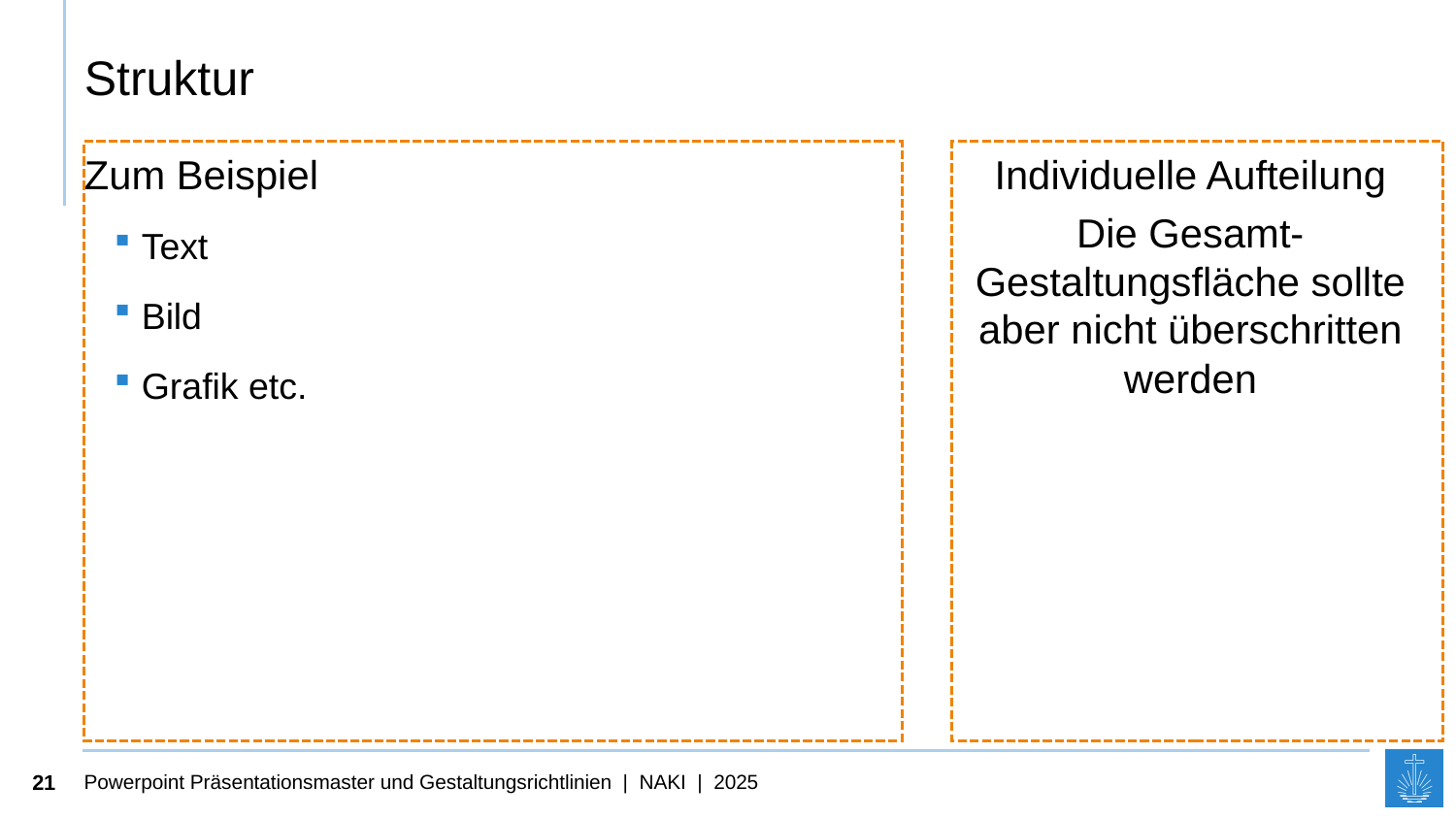

# Struktur

Zum Beispiel
Text
Bild
Grafik etc.

Individuelle Aufteilung
Die Gesamt-Gestaltungsfläche sollte aber nicht überschritten werden